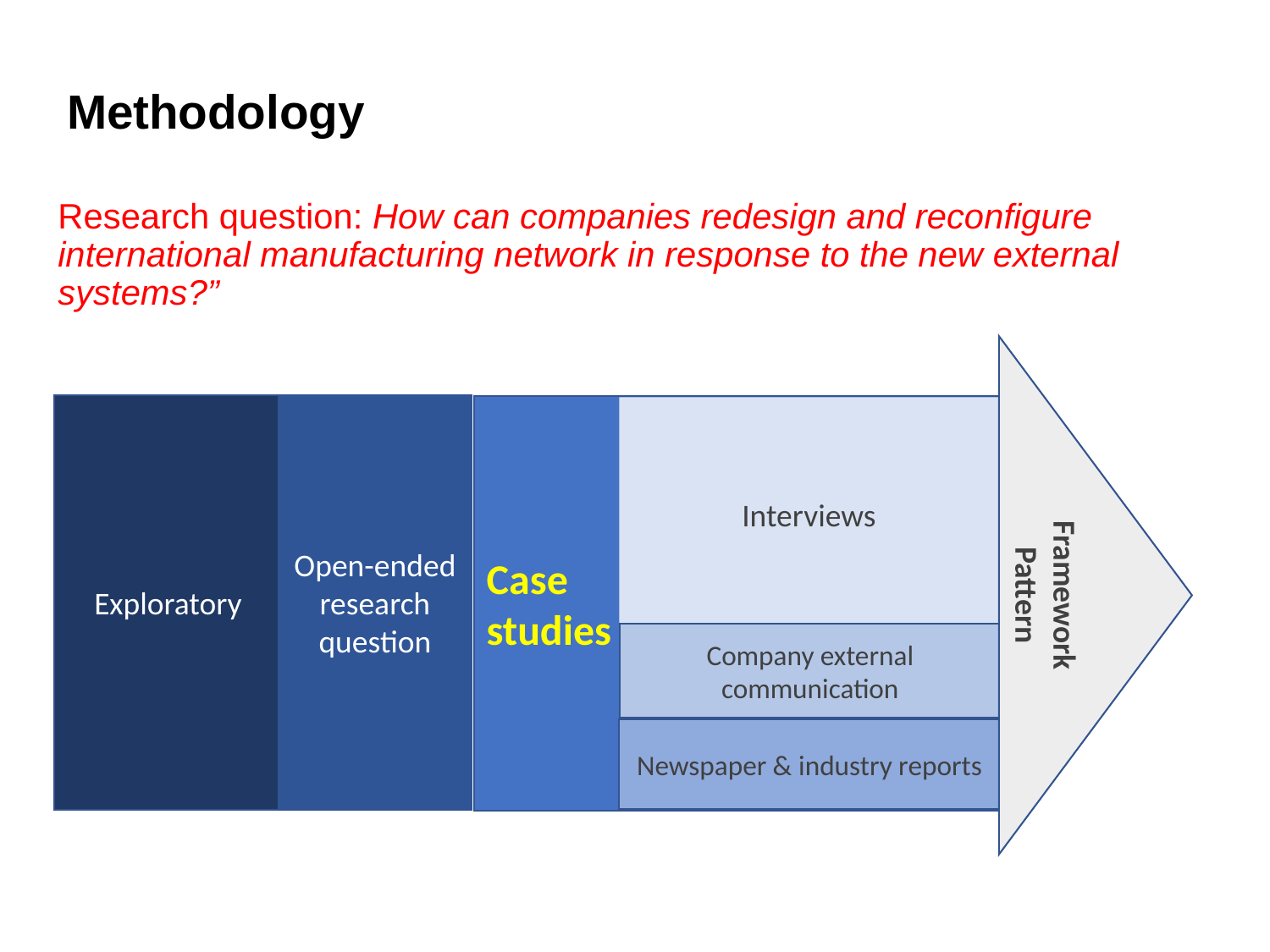

# Methodology
Research question: How can companies redesign and reconfigure international manufacturing network in response to the new external systems?”
Exploratory
Open-ended research question
Case
studies
Interviews
Framework
Pattern
Company external communication
Newspaper & industry reports